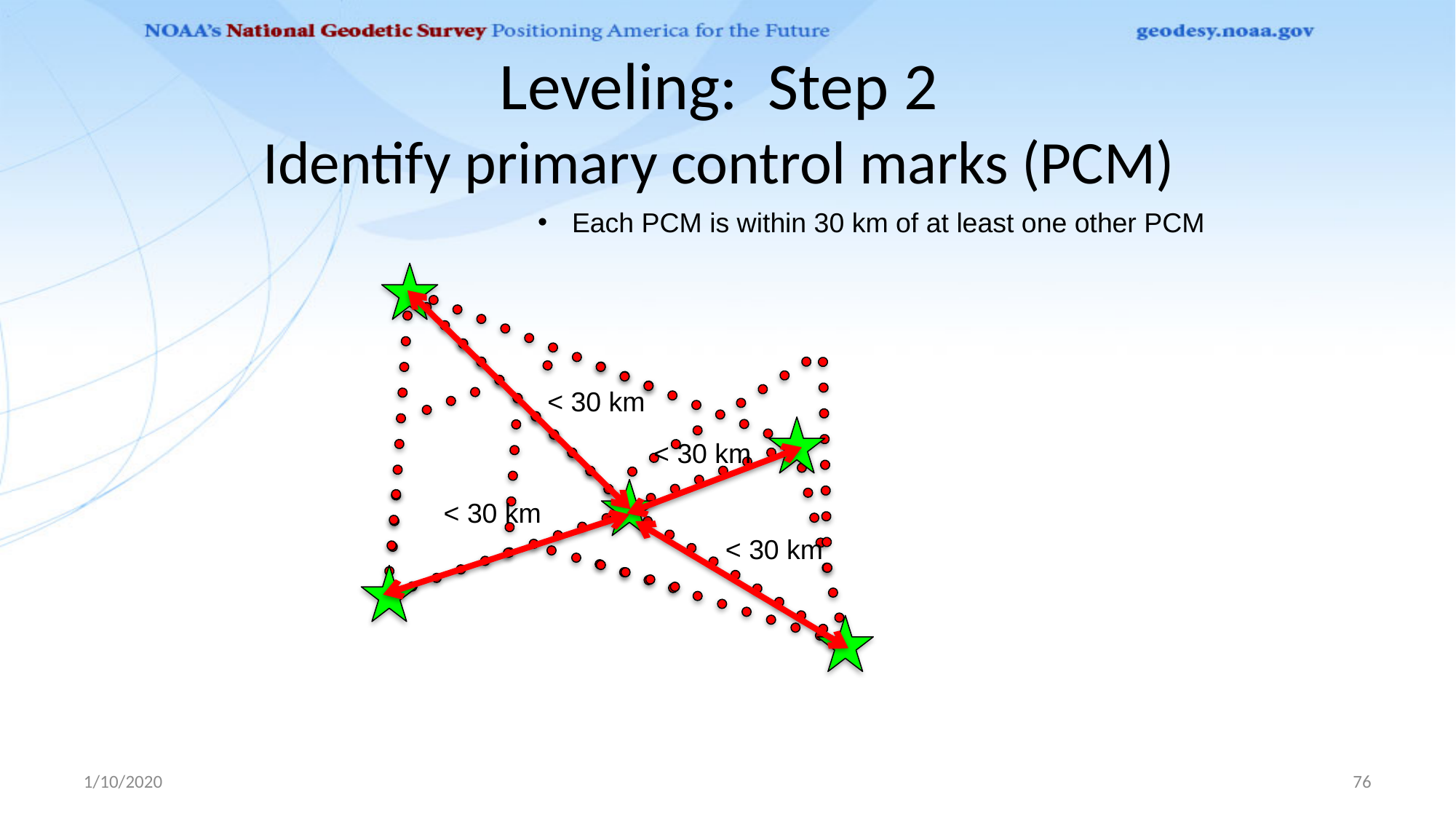

# Leveling:  Step 2 Identify primary control marks (PCM)
Each PCM is within 30 km of at least one other PCM

< 30 km
< 30 km
< 30 km
< 30 km
1/10/2020
76